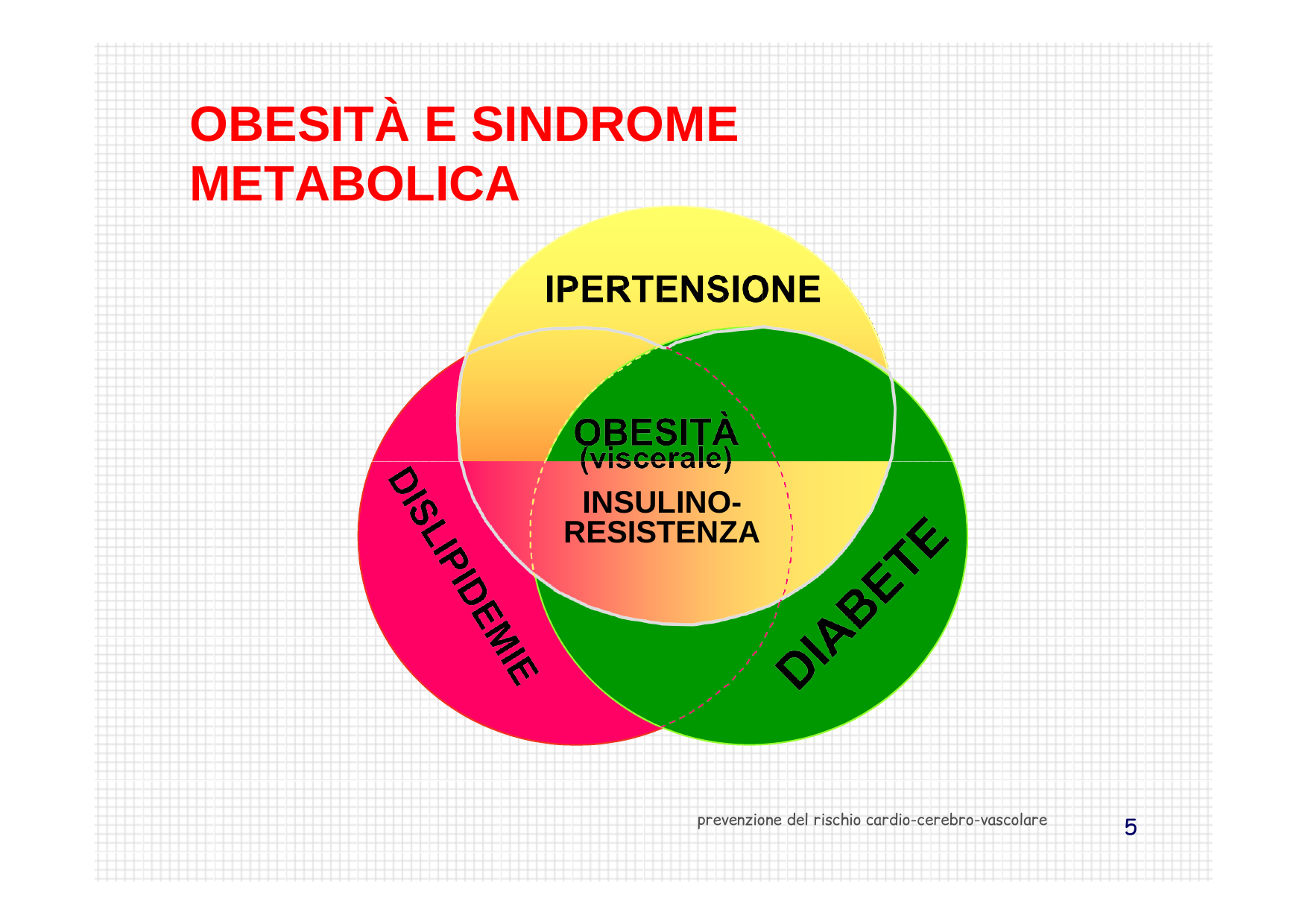

OBESITÀ E SINDROME METABOLICA

INSULINO- RESISTENZA
prevenzione del rischio cardio-cerebro-vascolare
5